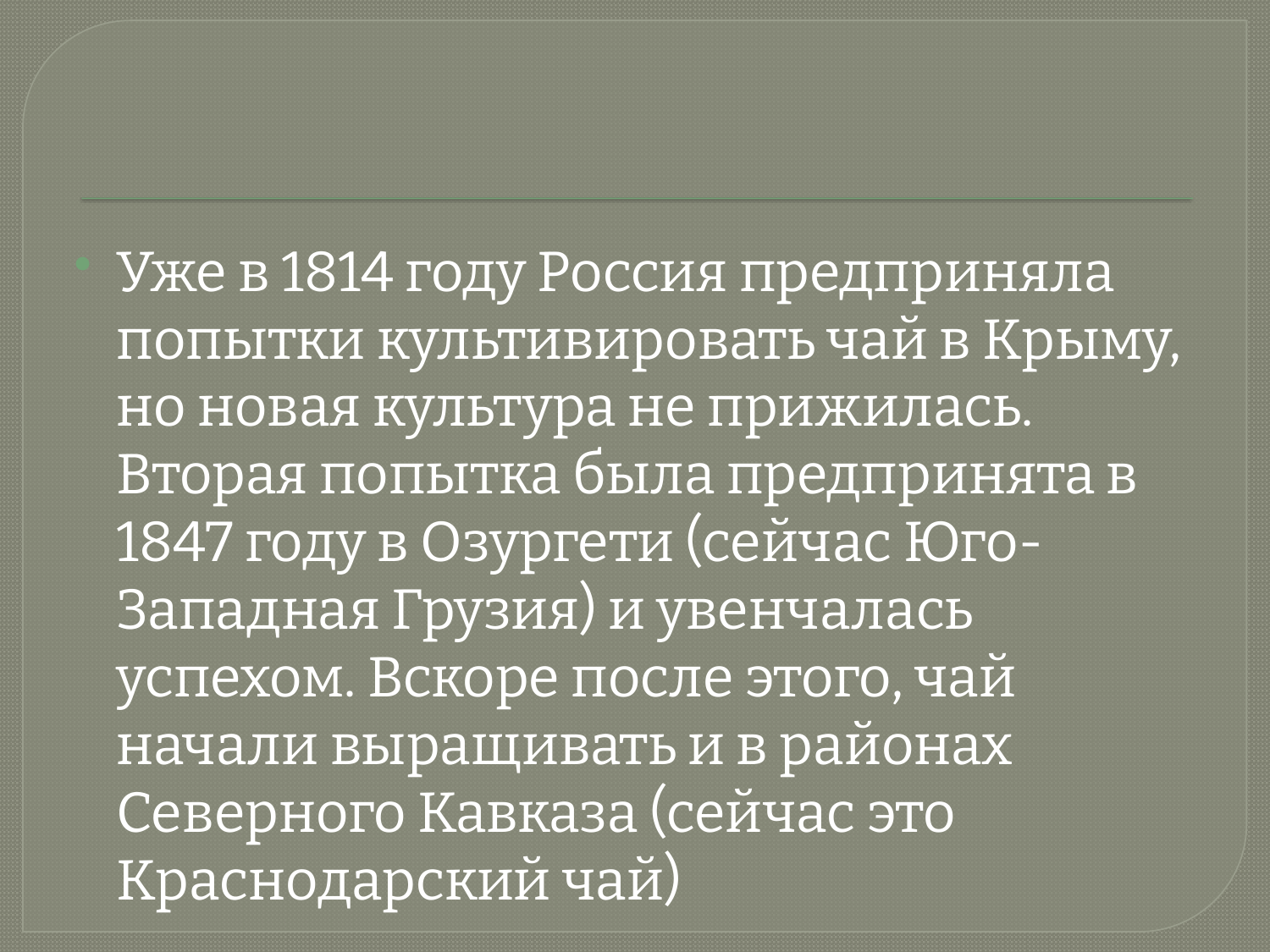

#
Уже в 1814 году Россия предприняла попытки культивировать чай в Крыму, но новая культура не прижилась. Вторая попытка была предпринята в 1847 году в Озургети (сейчас Юго-Западная Грузия) и увенчалась успехом. Вскоре после этого, чай начали выращивать и в районах Северного Кавказа (сейчас это Краснодарский чай)